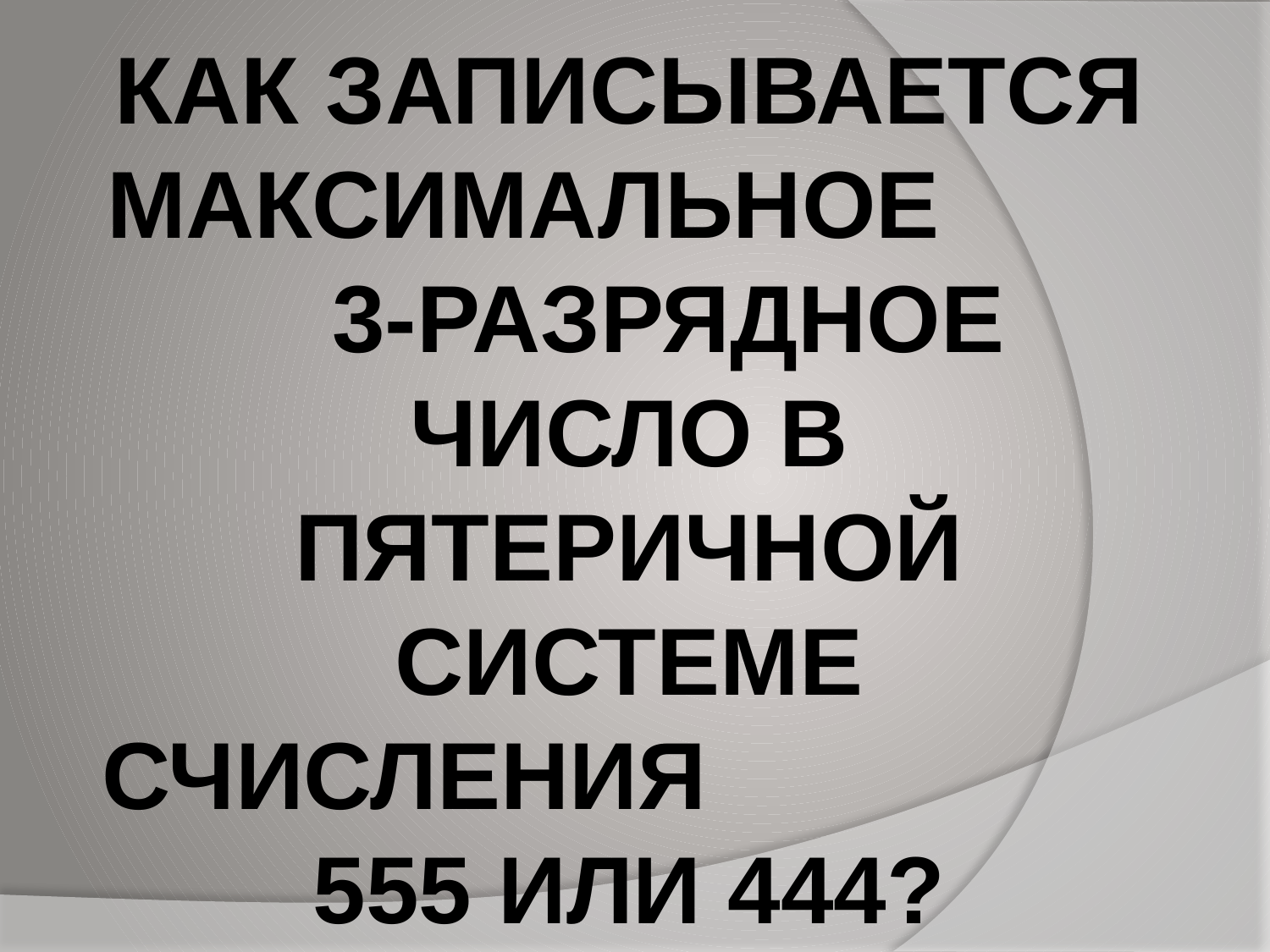

# Как записывается максимальное            3-разрядное число в пятеричной системе счисления                  555 или 444?